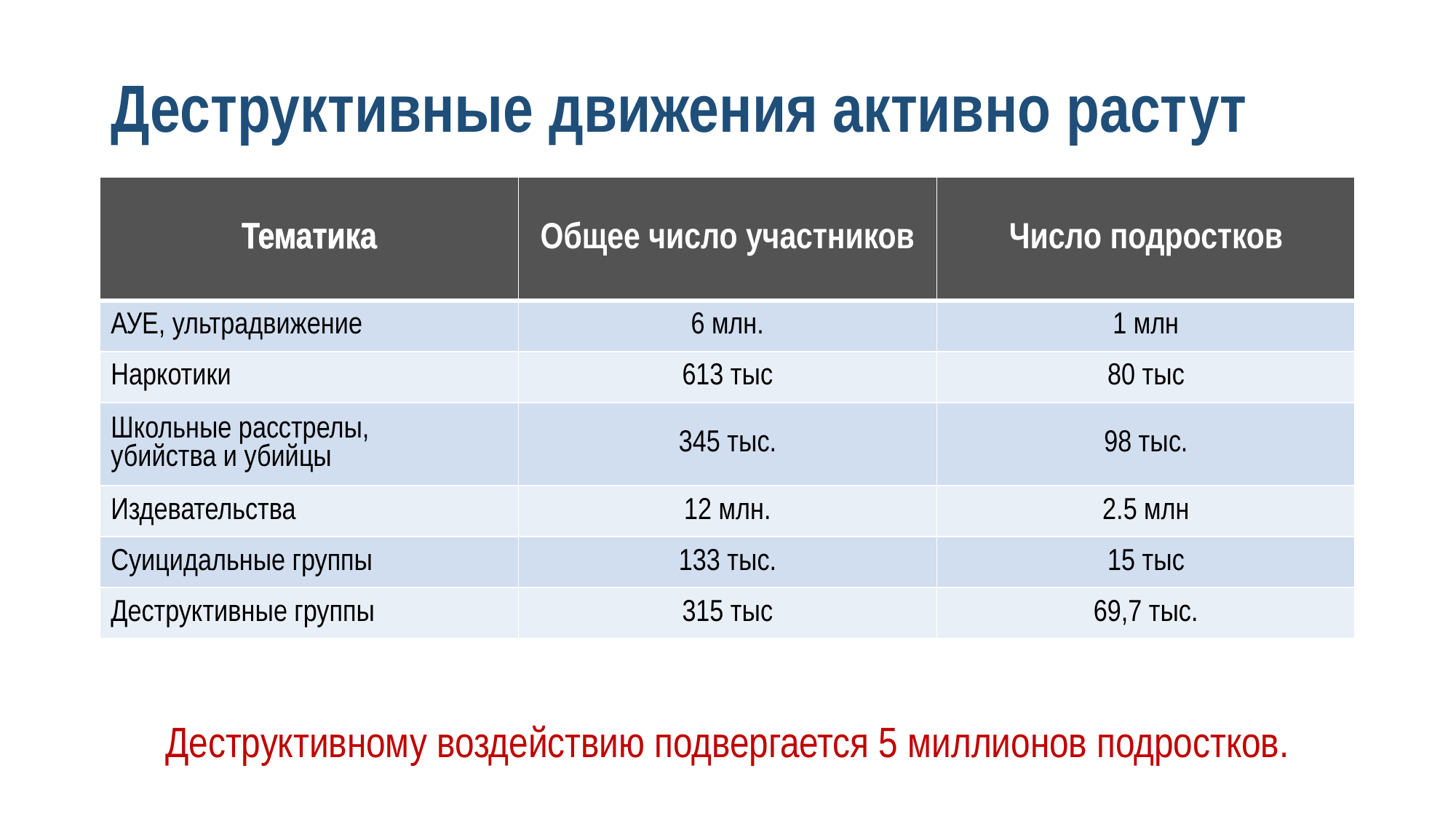

# Деструктивные движения активно растут
| Тематика | Общее число участников | Число подростков |
| --- | --- | --- |
| АУЕ, ультрадвижение | 6 млн. | 1 млн |
| Наркотики | 613 тыс | 80 тыс |
| Школьные расстрелы, убийства и убийцы | 345 тыс. | 98 тыс. |
| Издевательства | 12 млн. | 2.5 млн |
| Суицидальные группы | 133 тыс. | 15 тыс |
| Деструктивные группы | 315 тыс | 69,7 тыс. |
Деструктивному воздействию подвергается 5 миллионов подростков.